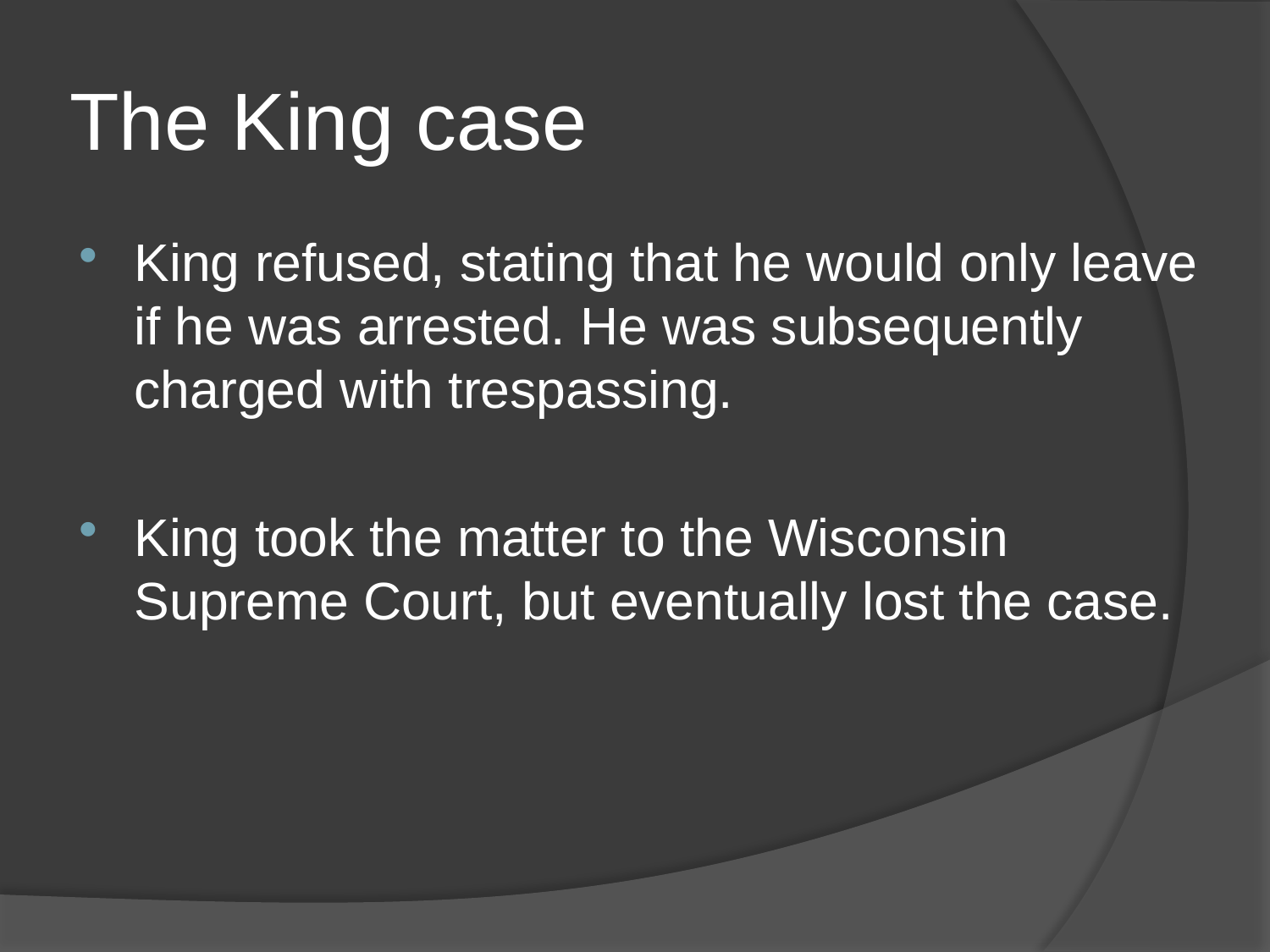

# The King case
King refused, stating that he would only leave if he was arrested. He was subsequently charged with trespassing.

King took the matter to the Wisconsin Supreme Court, but eventually lost the case.